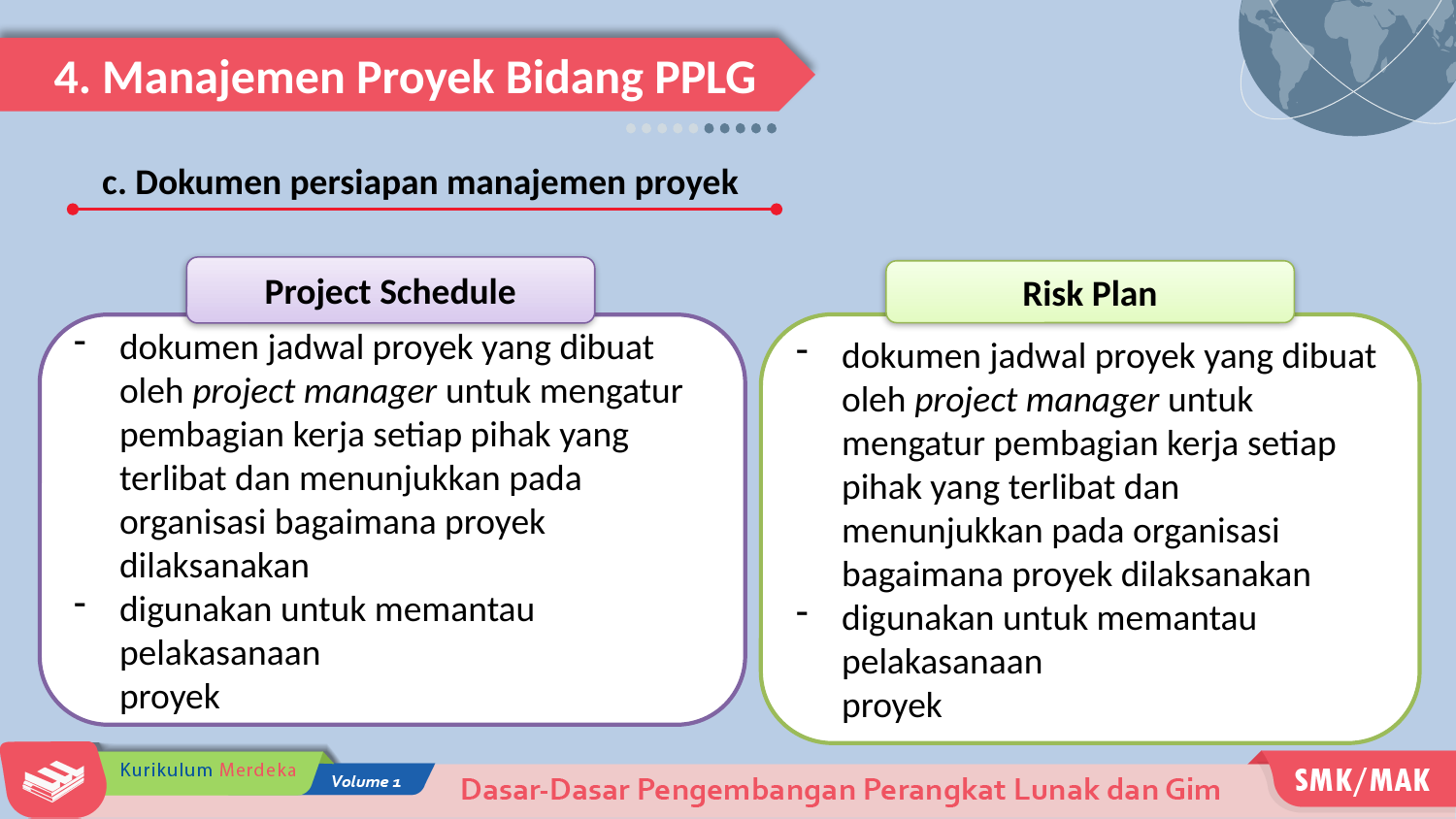

4. Manajemen Proyek Bidang PPLG

c. Dokumen persiapan manajemen proyek
Project Schedule
dokumen jadwal proyek yang dibuat oleh project manager untuk mengatur pembagian kerja setiap pihak yang terlibat dan menunjukkan pada organisasi bagaimana proyek dilaksanakan
digunakan untuk memantau pelakasanaan
proyek
Risk Plan
dokumen jadwal proyek yang dibuat oleh project manager untuk mengatur pembagian kerja setiap pihak yang terlibat dan menunjukkan pada organisasi bagaimana proyek dilaksanakan
digunakan untuk memantau pelakasanaan
proyek